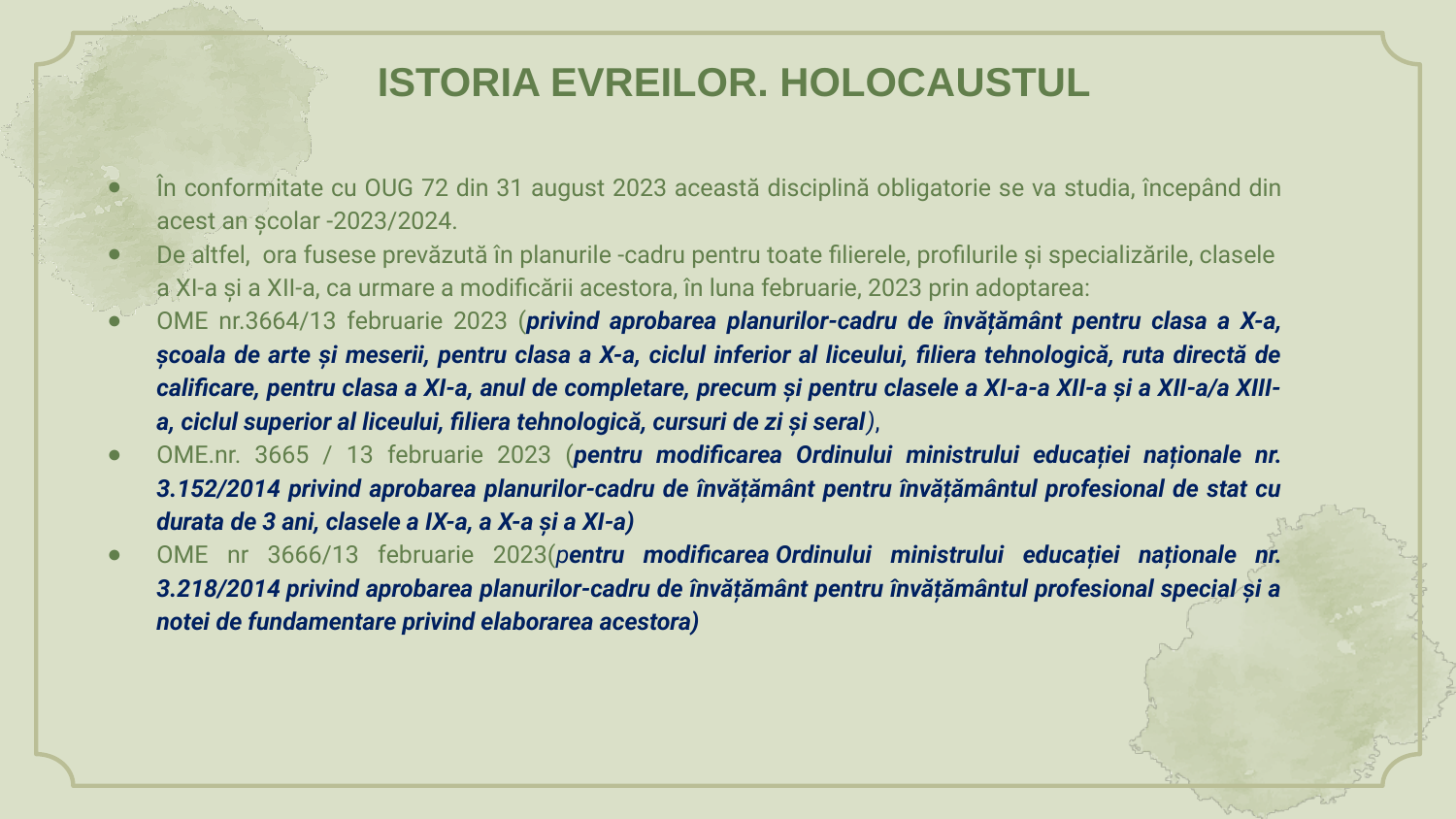

# ISTORIA EVREILOR. HOLOCAUSTUL

În conformitate cu OUG 72 din 31 august 2023 această disciplină obligatorie se va studia, începând din acest an școlar -2023/2024.
De altfel,  ora fusese prevăzută în planurile -cadru pentru toate filierele, profilurile și specializările, clasele  a XI-a și a XII-a, ca urmare a modificării acestora, în luna februarie, 2023 prin adoptarea:
OME nr.3664/13 februarie 2023 (privind aprobarea planurilor-cadru de învățământ pentru clasa a X-a, școala de arte și meserii, pentru clasa a X-a, ciclul inferior al liceului, filiera tehnologică, ruta directă de calificare, pentru clasa a XI-a, anul de completare, precum și pentru clasele a XI-a-a XII-a și a XII-a/a XIII-a, ciclul superior al liceului, filiera tehnologică, cursuri de zi și seral),
OME.nr. 3665 / 13 februarie 2023 (pentru modificarea Ordinului ministrului educației naționale nr. 3.152/2014 privind aprobarea planurilor-cadru de învățământ pentru învățământul profesional de stat cu durata de 3 ani, clasele a IX-a, a X-a și a XI-a)
OME nr 3666/13 februarie 2023(pentru modificarea Ordinului ministrului educației naționale nr. 3.218/2014 privind aprobarea planurilor-cadru de învățământ pentru învățământul profesional special și a notei de fundamentare privind elaborarea acestora)